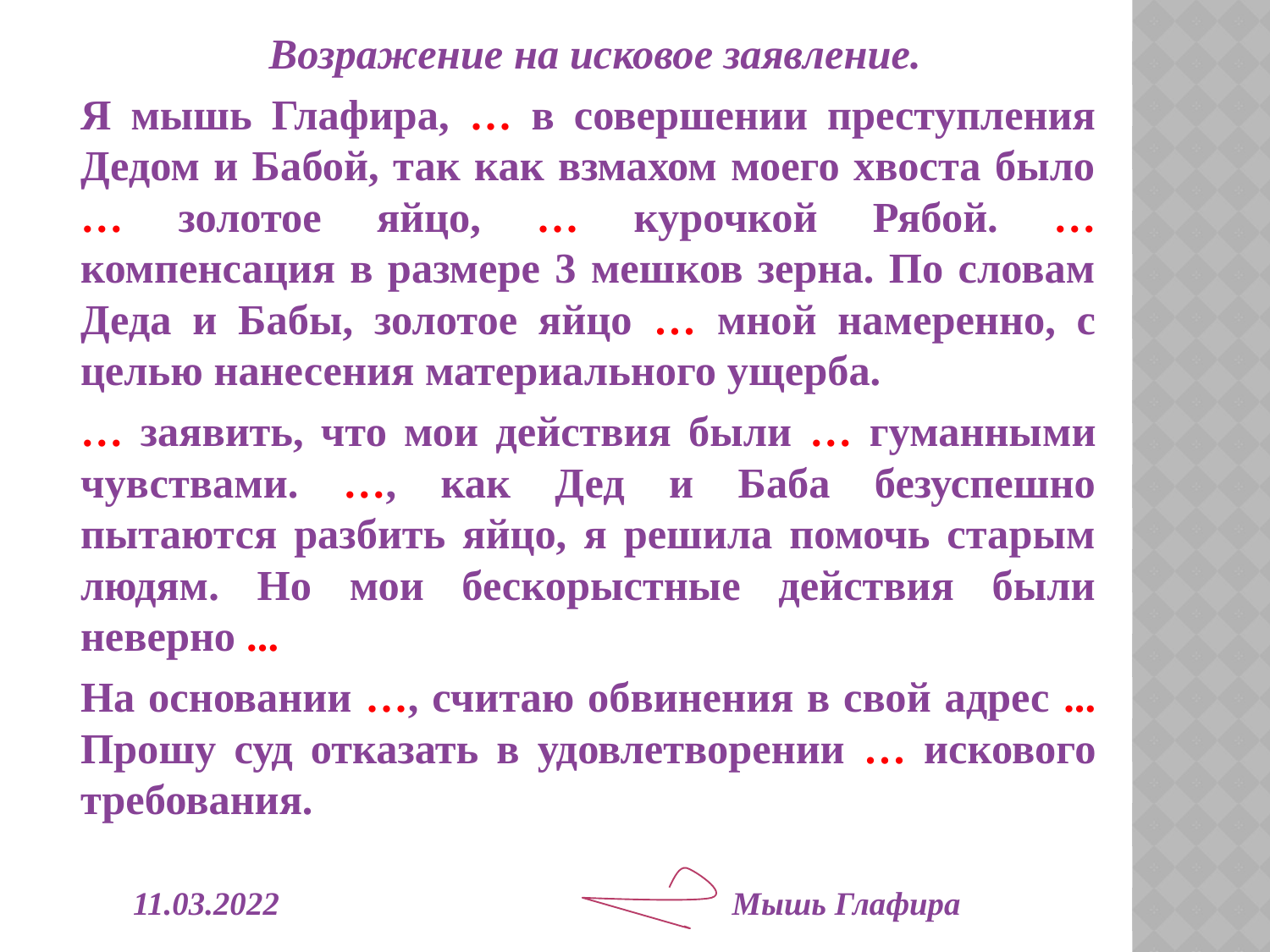

#
                     Возражение на исковое заявление.
		Я мышь Глафира, … в совершении преступления Дедом и Бабой, так как взмахом моего хвоста было … золотое яйцо, … курочкой Рябой. … компенсация в размере 3 мешков зерна. По словам Деда и Бабы, золотое яйцо … мной намеренно, с целью нанесения материального ущерба.
		… заявить, что мои действия были … гуманными чувствами. …, как Дед и Баба безуспешно пытаются разбить яйцо, я решила помочь старым людям. Но мои бескорыстные действия были неверно ...
		На основании …, считаю обвинения в свой адрес ... Прошу суд отказать в удовлетворении … искового требования.

           11.03.2022                                                       Мышь Глафира